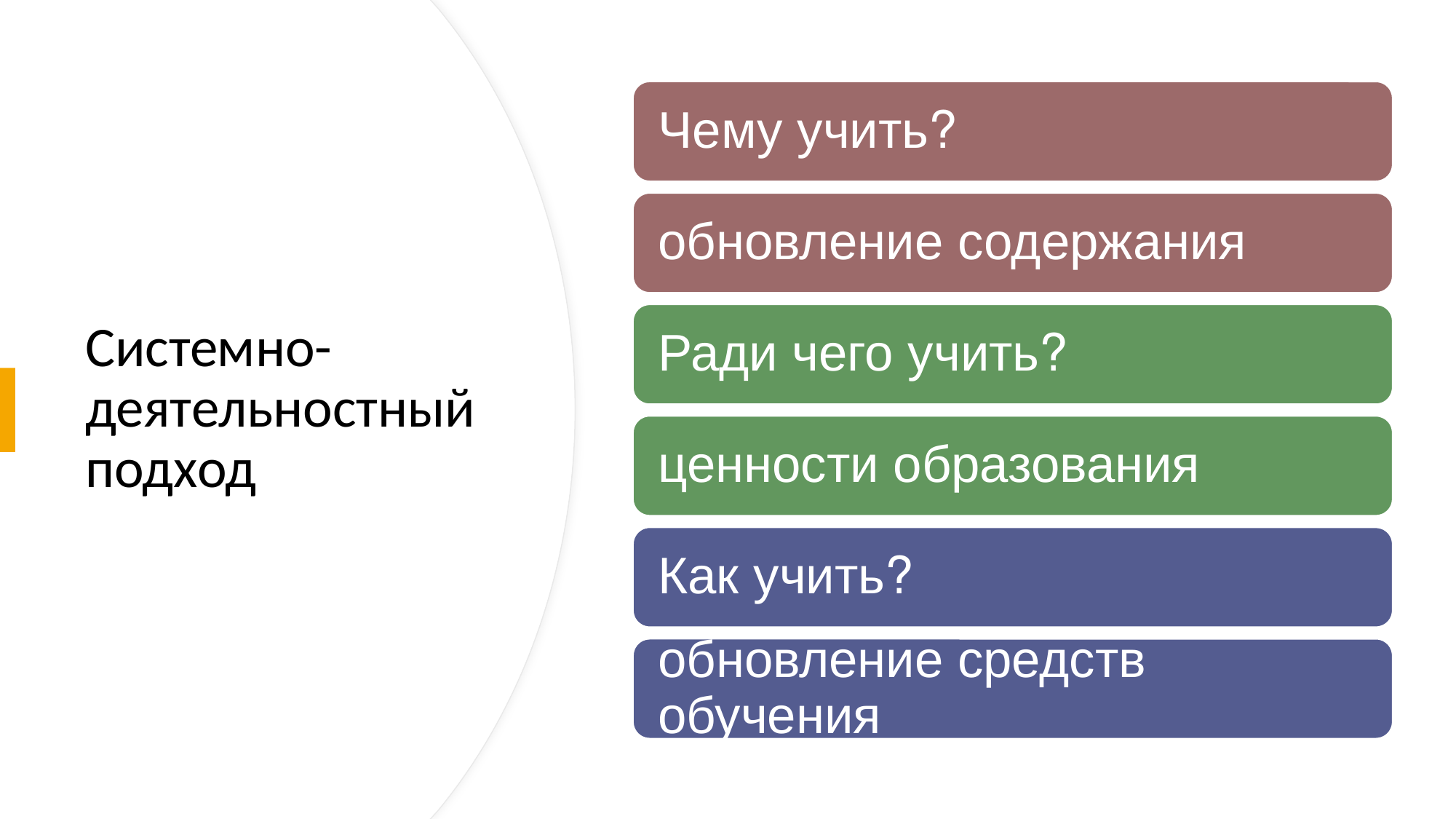

Чему учить?
обновление содержания
Ради чего учить?
ценности образования
Как учить?
обновление средств обучения
# Системно-деятельностный подход